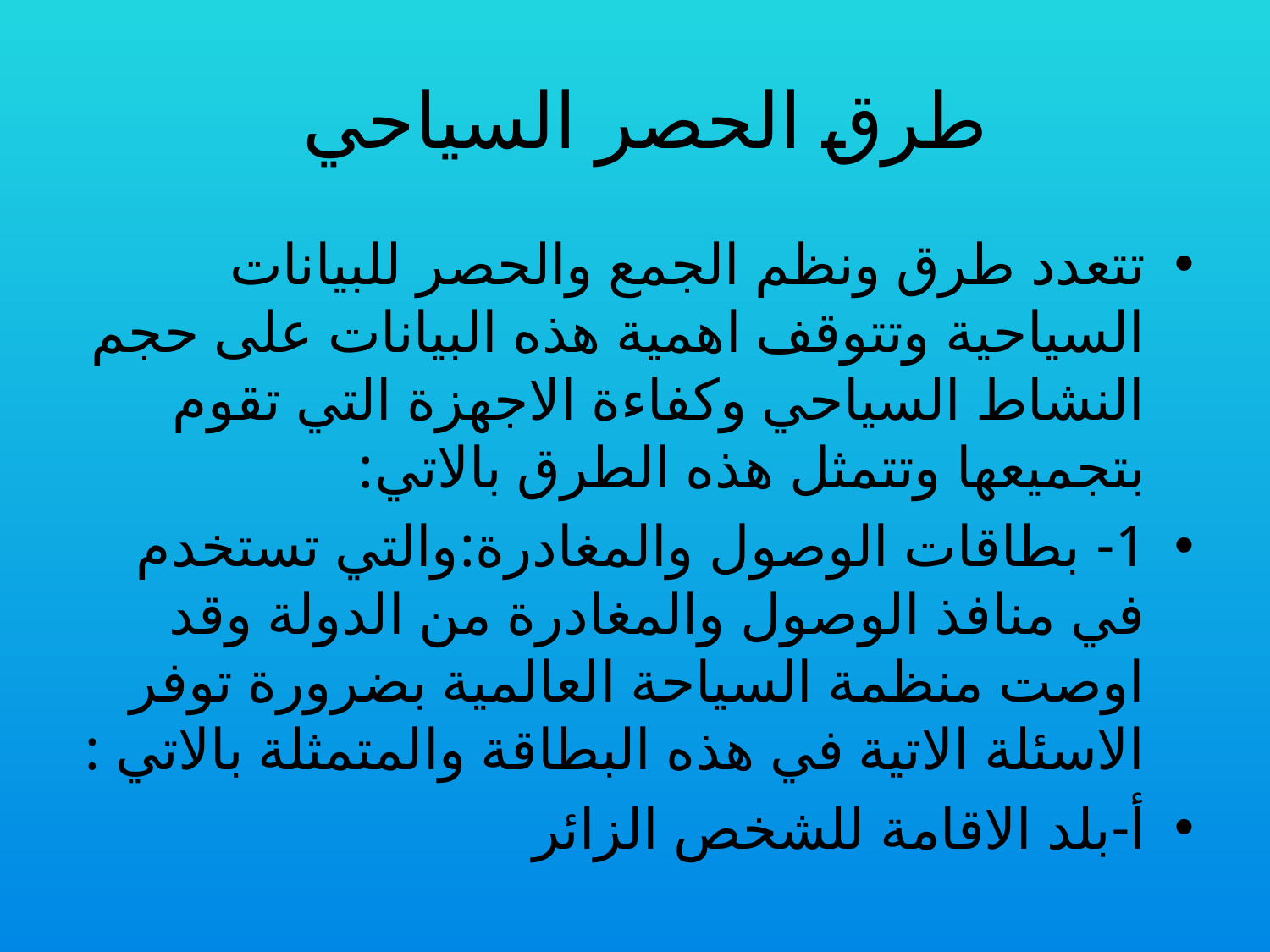

# طرق الحصر السياحي
تتعدد طرق ونظم الجمع والحصر للبيانات السياحية وتتوقف اهمية هذه البيانات على حجم النشاط السياحي وكفاءة الاجهزة التي تقوم بتجميعها وتتمثل هذه الطرق بالاتي:
1- بطاقات الوصول والمغادرة:والتي تستخدم في منافذ الوصول والمغادرة من الدولة وقد اوصت منظمة السياحة العالمية بضرورة توفر الاسئلة الاتية في هذه البطاقة والمتمثلة بالاتي :
أ-بلد الاقامة للشخص الزائر